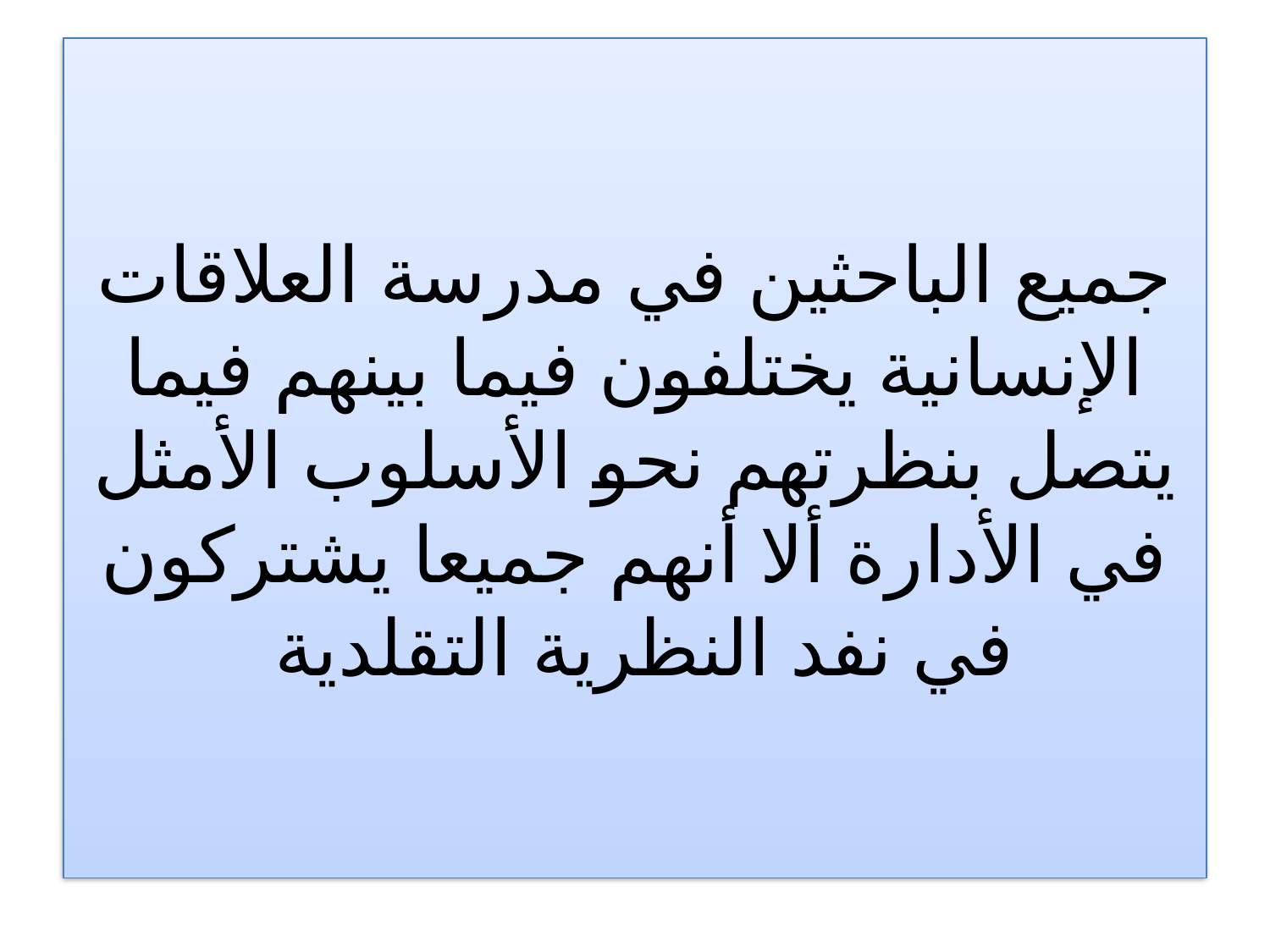

# جميع الباحثين في مدرسة العلاقات الإنسانية يختلفون فيما بينهم فيما يتصل بنظرتهم نحو الأسلوب الأمثل في الأدارة ألا أنهم جميعا يشتركون في نفد النظرية التقلدية